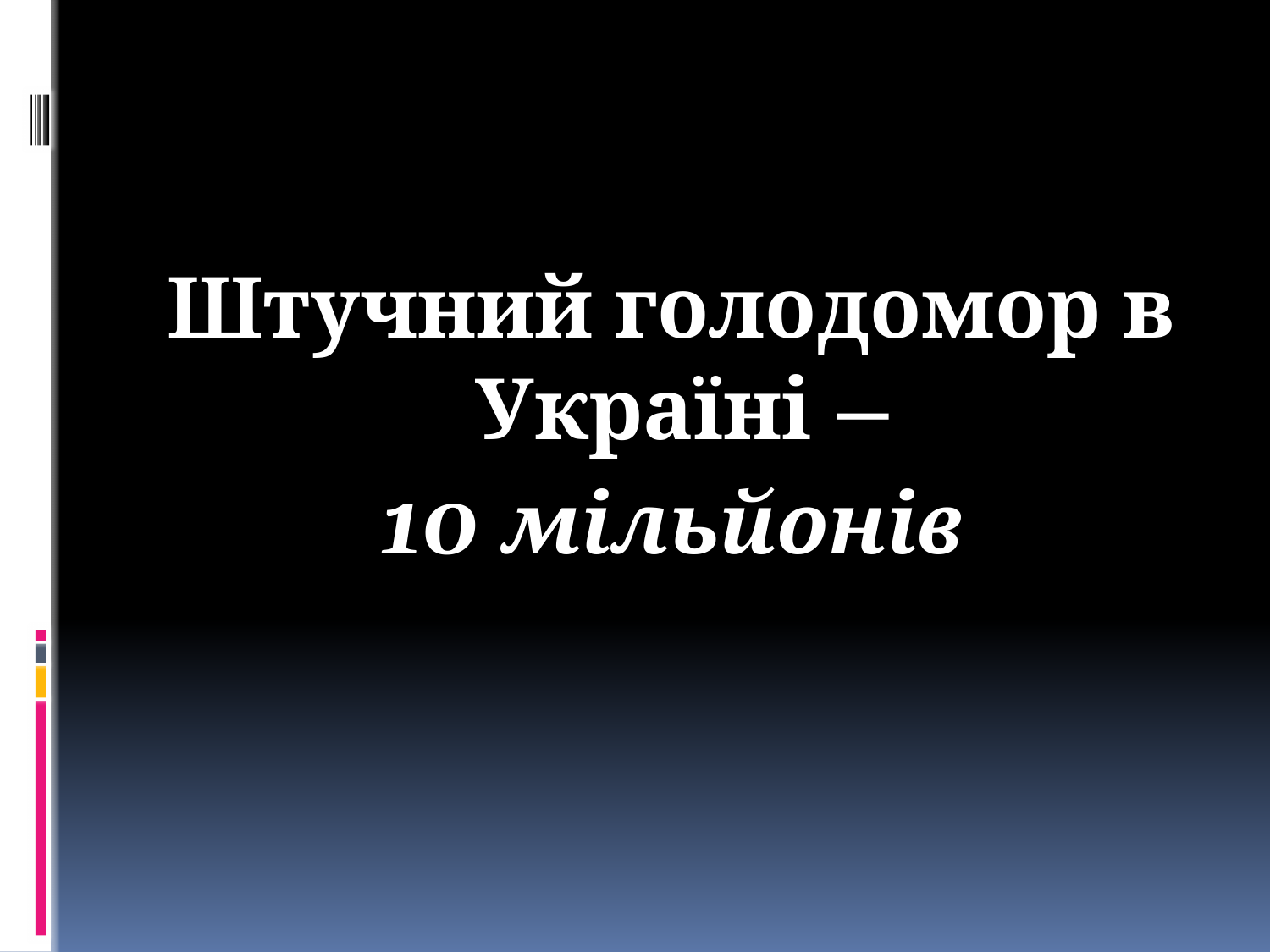

#
Штучний голодомор в Україні –
10 мільйонів